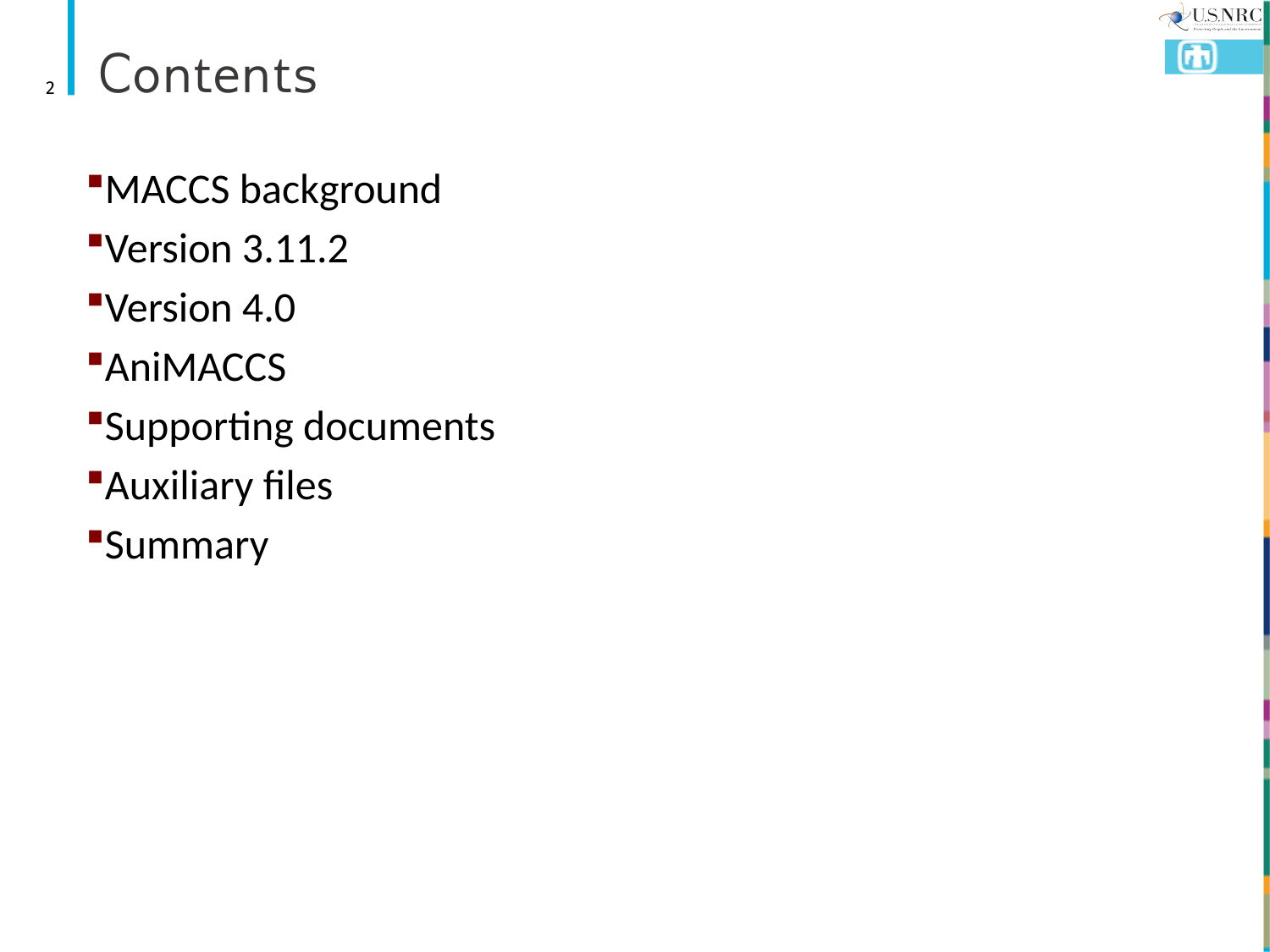

# Contents
2
MACCS background
Version 3.11.2
Version 4.0
AniMACCS
Supporting documents
Auxiliary files
Summary